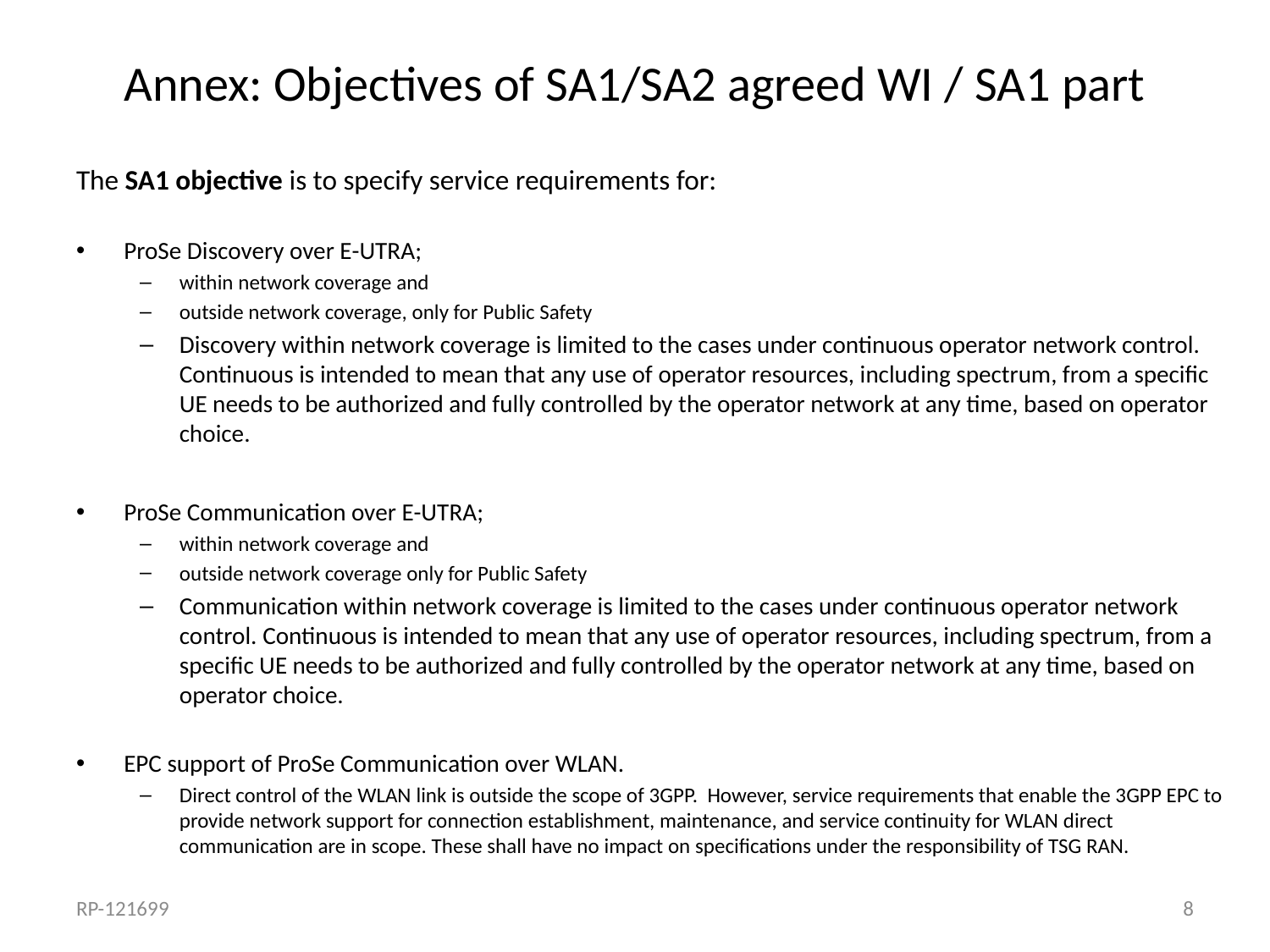

# Annex: Objectives of SA1/SA2 agreed WI / SA1 part
The SA1 objective is to specify service requirements for:

ProSe Discovery over E-UTRA;
within network coverage and
outside network coverage, only for Public Safety
Discovery within network coverage is limited to the cases under continuous operator network control. Continuous is intended to mean that any use of operator resources, including spectrum, from a specific UE needs to be authorized and fully controlled by the operator network at any time, based on operator choice.

ProSe Communication over E-UTRA;
within network coverage and
outside network coverage only for Public Safety
Communication within network coverage is limited to the cases under continuous operator network control. Continuous is intended to mean that any use of operator resources, including spectrum, from a specific UE needs to be authorized and fully controlled by the operator network at any time, based on operator choice.

EPC support of ProSe Communication over WLAN.
Direct control of the WLAN link is outside the scope of 3GPP.  However, service requirements that enable the 3GPP EPC to provide network support for connection establishment, maintenance, and service continuity for WLAN direct communication are in scope. These shall have no impact on specifications under the responsibility of TSG RAN.
RP-121699
8